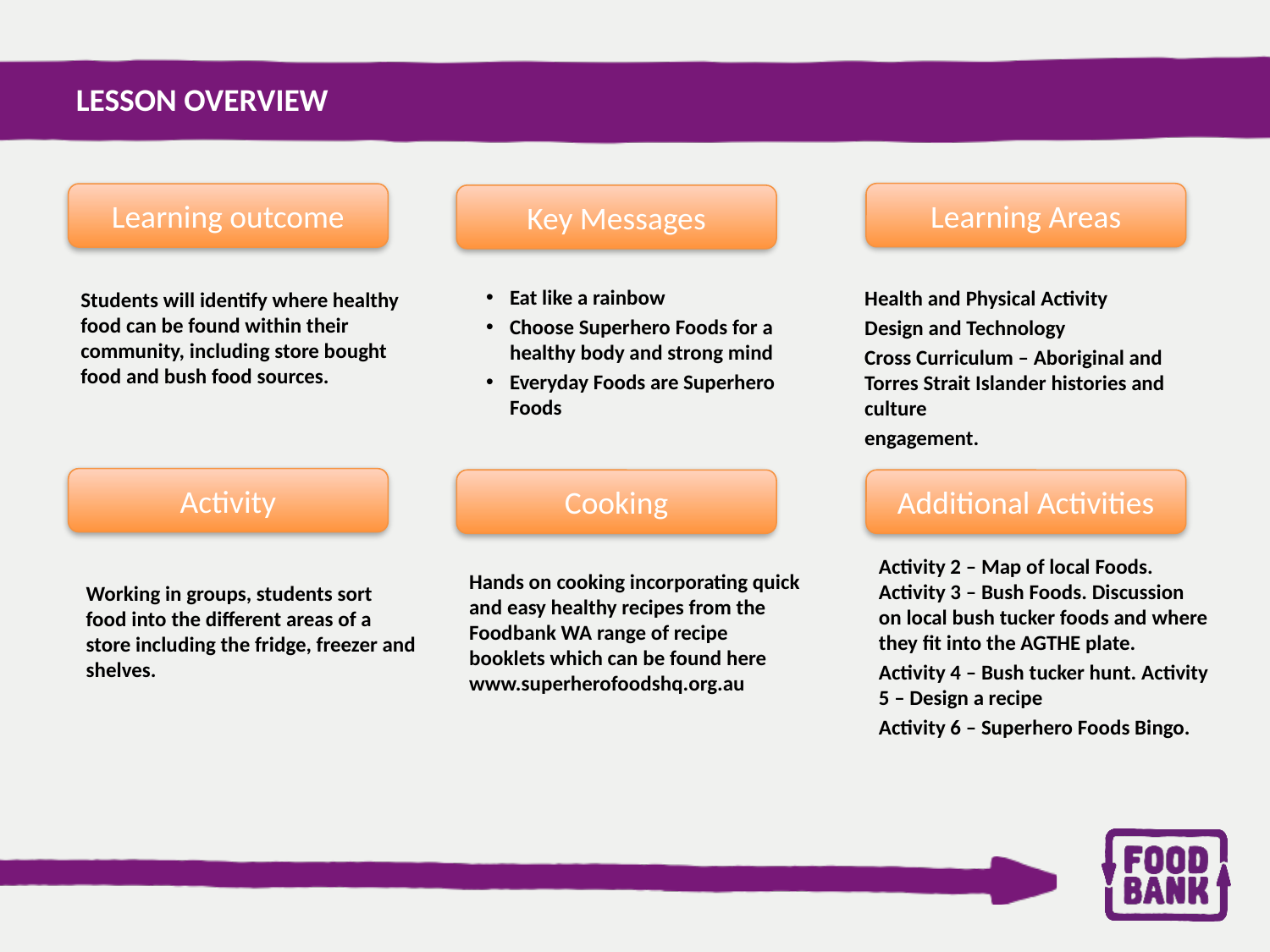

Lesson overview
Learning Areas
Learning outcome
Key Messages
Eat like a rainbow
Choose Superhero Foods for a healthy body and strong mind
Everyday Foods are Superhero Foods

Health and Physical Activity
Design and Technology
Cross Curriculum – Aboriginal and Torres Strait Islander histories and culture
engagement.

Students will identify where healthy food can be found within their community, including store bought food and bush food sources.

Activity
Cooking
Additional Activities
Activity 2 – Map of local Foods. Activity 3 – Bush Foods. Discussion on local bush tucker foods and where they fit into the AGTHE plate.
Activity 4 – Bush tucker hunt. Activity 5 – Design a recipe
Activity 6 – Superhero Foods Bingo.

Hands on cooking incorporating quick and easy healthy recipes from the Foodbank WA range of recipe booklets which can be found here www.superherofoodshq.org.au

Working in groups, students sort food into the different areas of a store including the fridge, freezer and shelves.